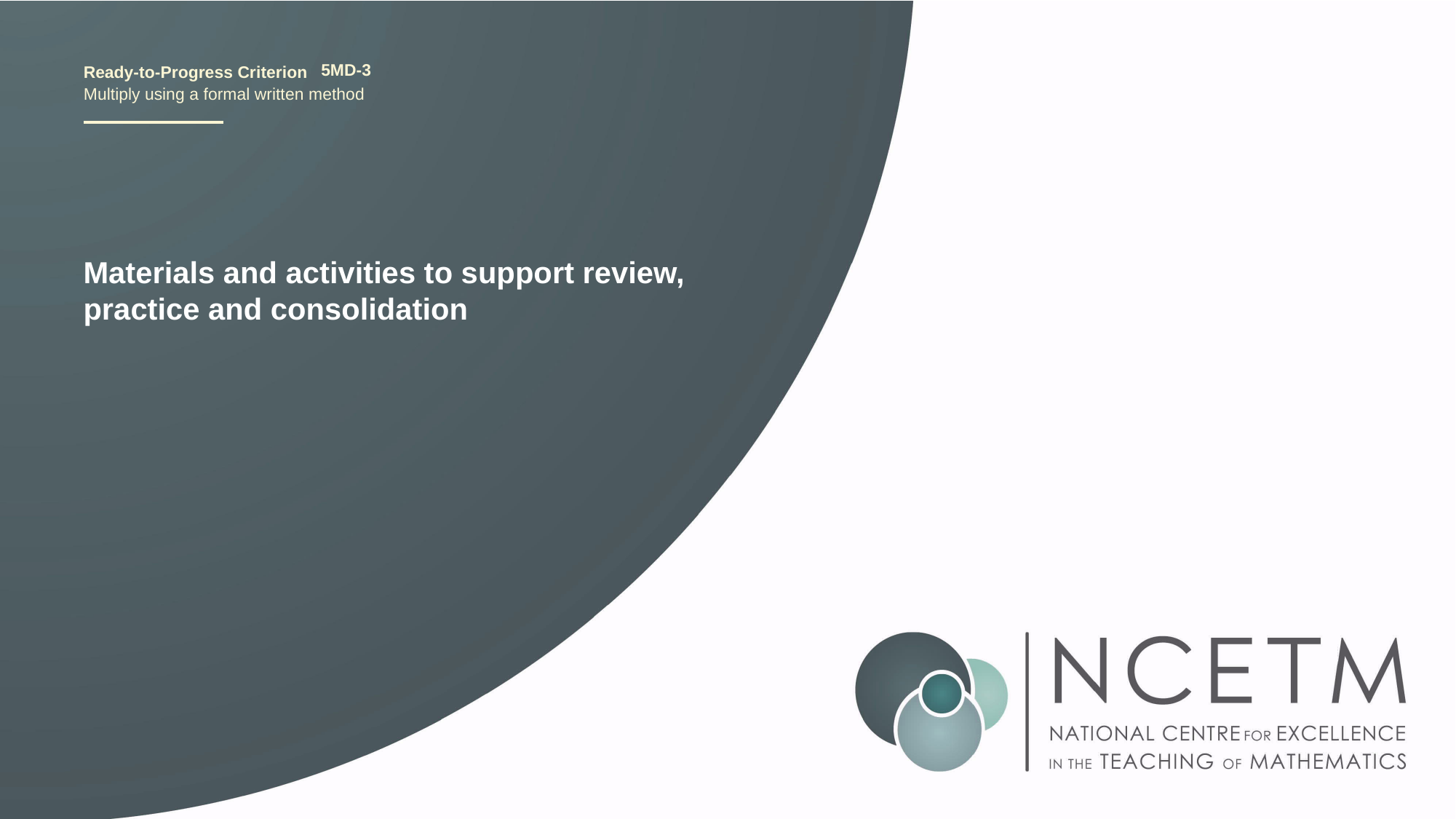

5MD-3
Multiply using a formal written method